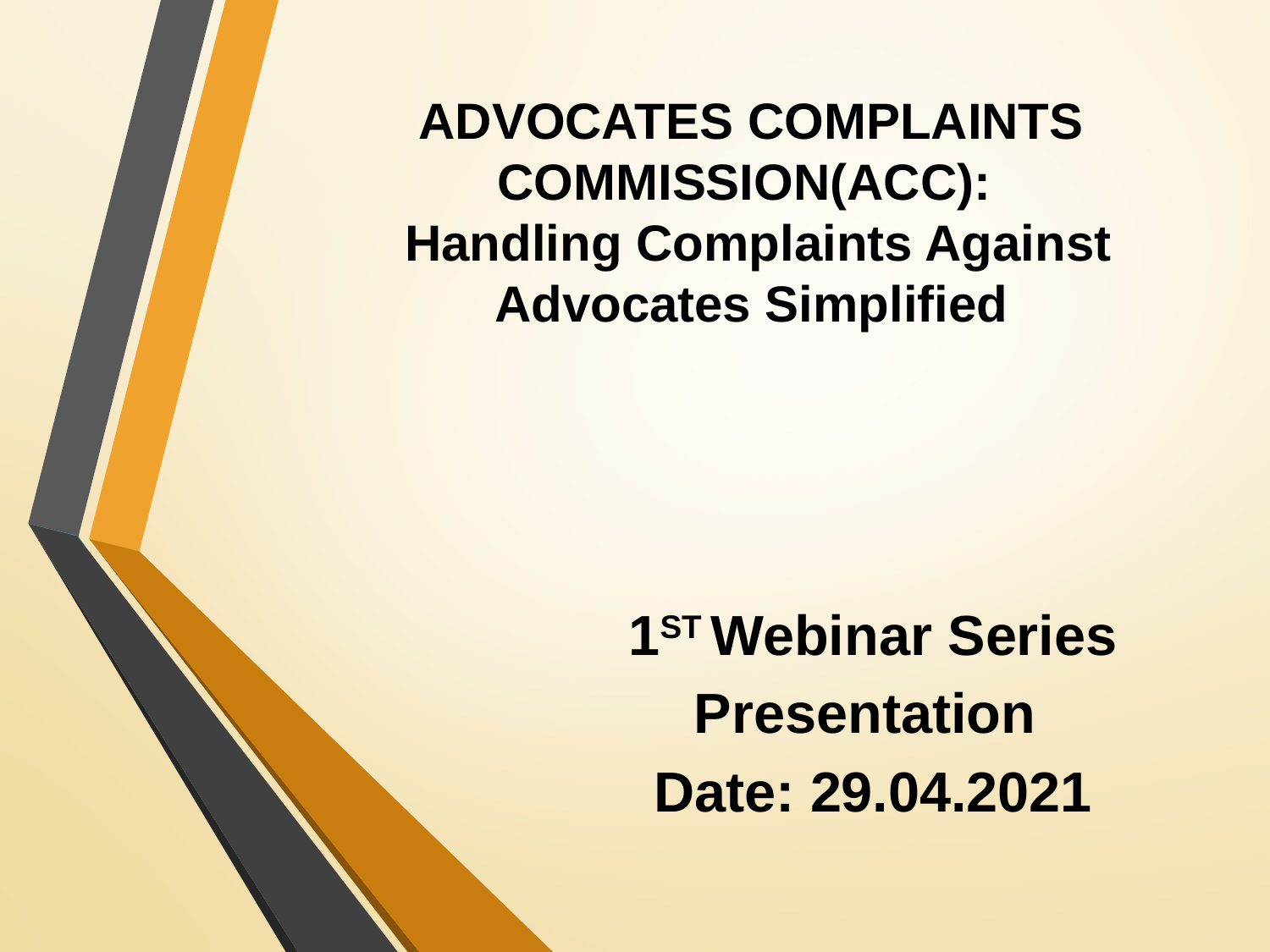

# ADVOCATES COMPLAINTS COMMISSION(ACC): Handling Complaints Against Advocates Simplified
1ST Webinar Series
Presentation
Date: 29.04.2021